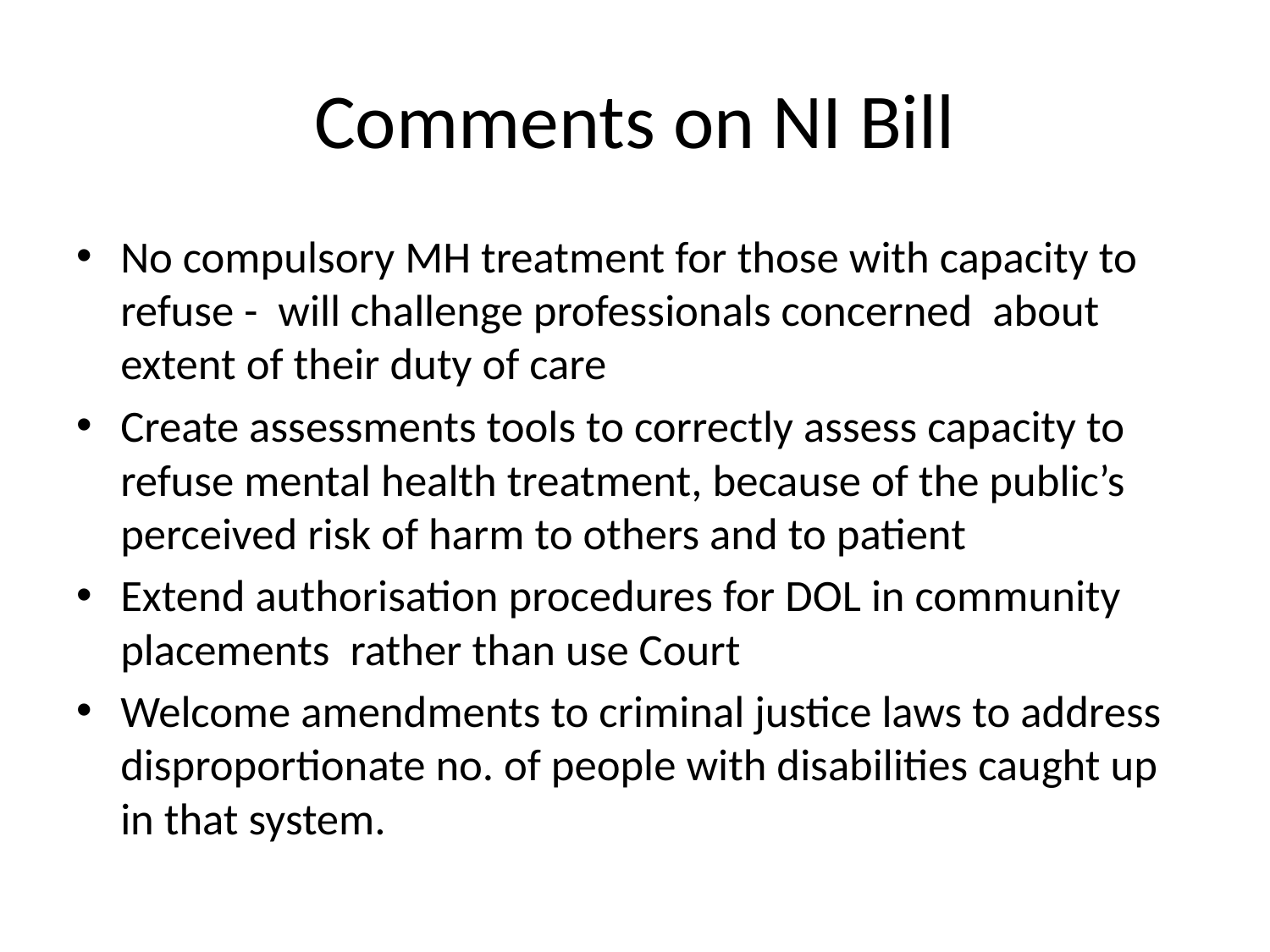

# Comments on NI Bill
No compulsory MH treatment for those with capacity to refuse -  will challenge professionals concerned  about extent of their duty of care
Create assessments tools to correctly assess capacity to refuse mental health treatment, because of the public’s perceived risk of harm to others and to patient
Extend authorisation procedures for DOL in community placements  rather than use Court
Welcome amendments to criminal justice laws to address disproportionate no. of people with disabilities caught up in that system.